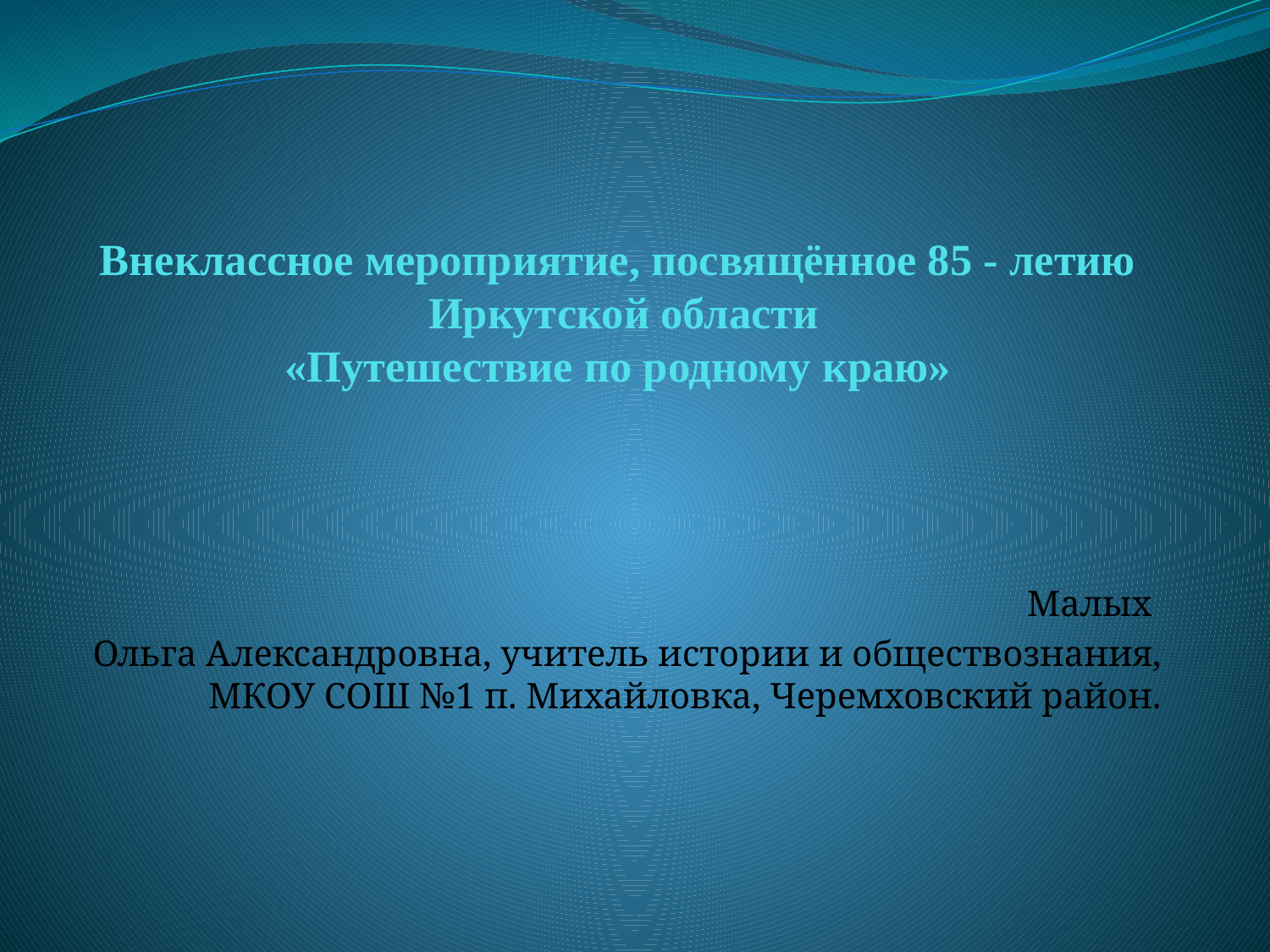

# Внеклассное мероприятие, посвящённое 85 - летию Иркутской области «Путешествие по родному краю»
Малых
Ольга Александровна, учитель истории и обществознания, МКОУ СОШ №1 п. Михайловка, Черемховский район.